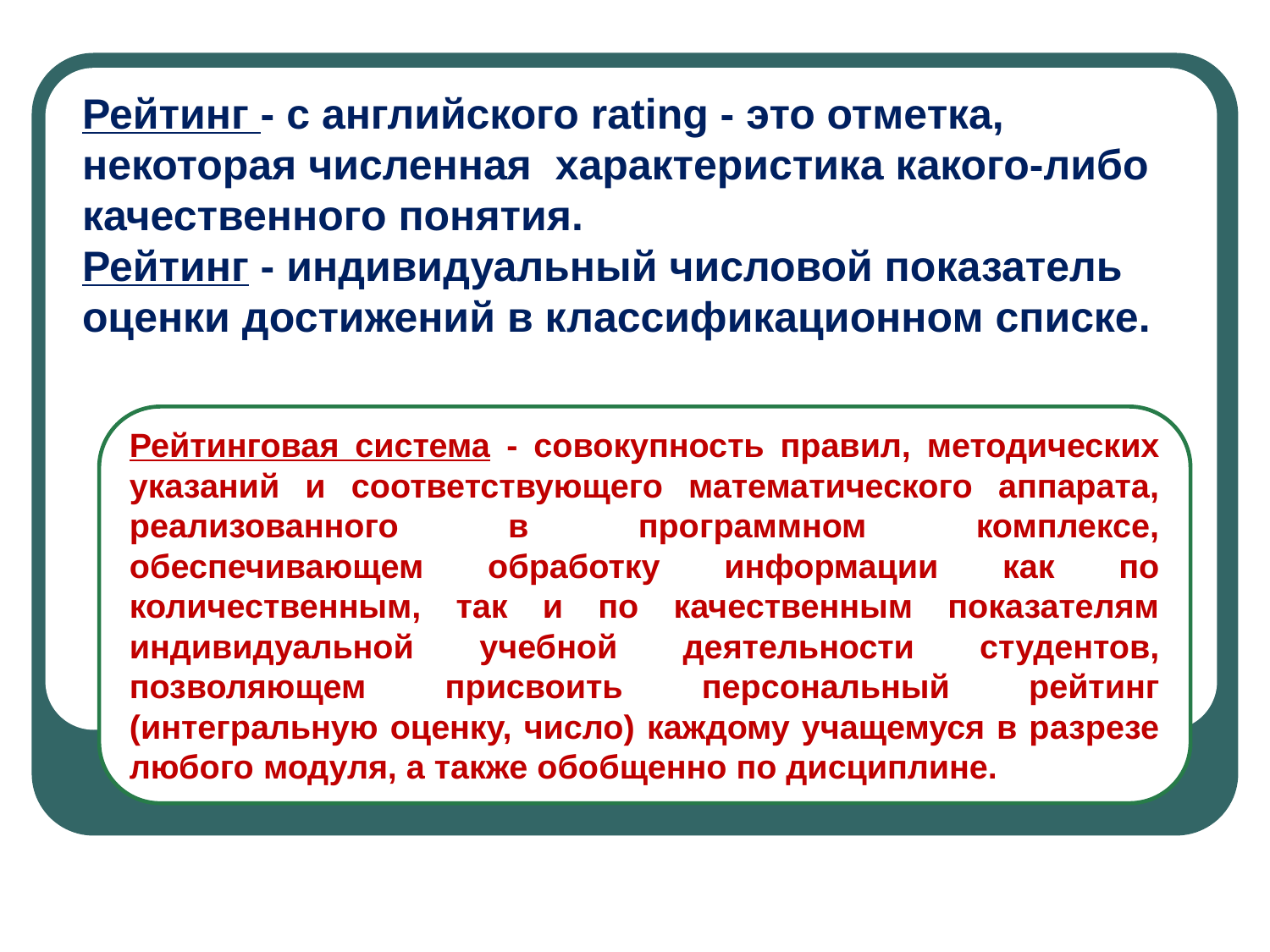

Рейтинг - с английского rating - это отметка, некоторая численная  характеристика какого-либо качественного понятия.
Рейтинг - индивидуальный числовой показатель оценки достижений в классификационном списке.
Рейтинговая система - совокупность правил, методических указаний и соответствующего математического аппарата, реализованного в программном комплексе, обеспечивающем обработку информации как по количественным, так и по качественным показателям индивидуальной учебной деятельности студентов, позволяющем присвоить персональный рейтинг (интегральную оценку, число) каждому учащемуся в разрезе любого модуля, а также обобщенно по дисциплине.